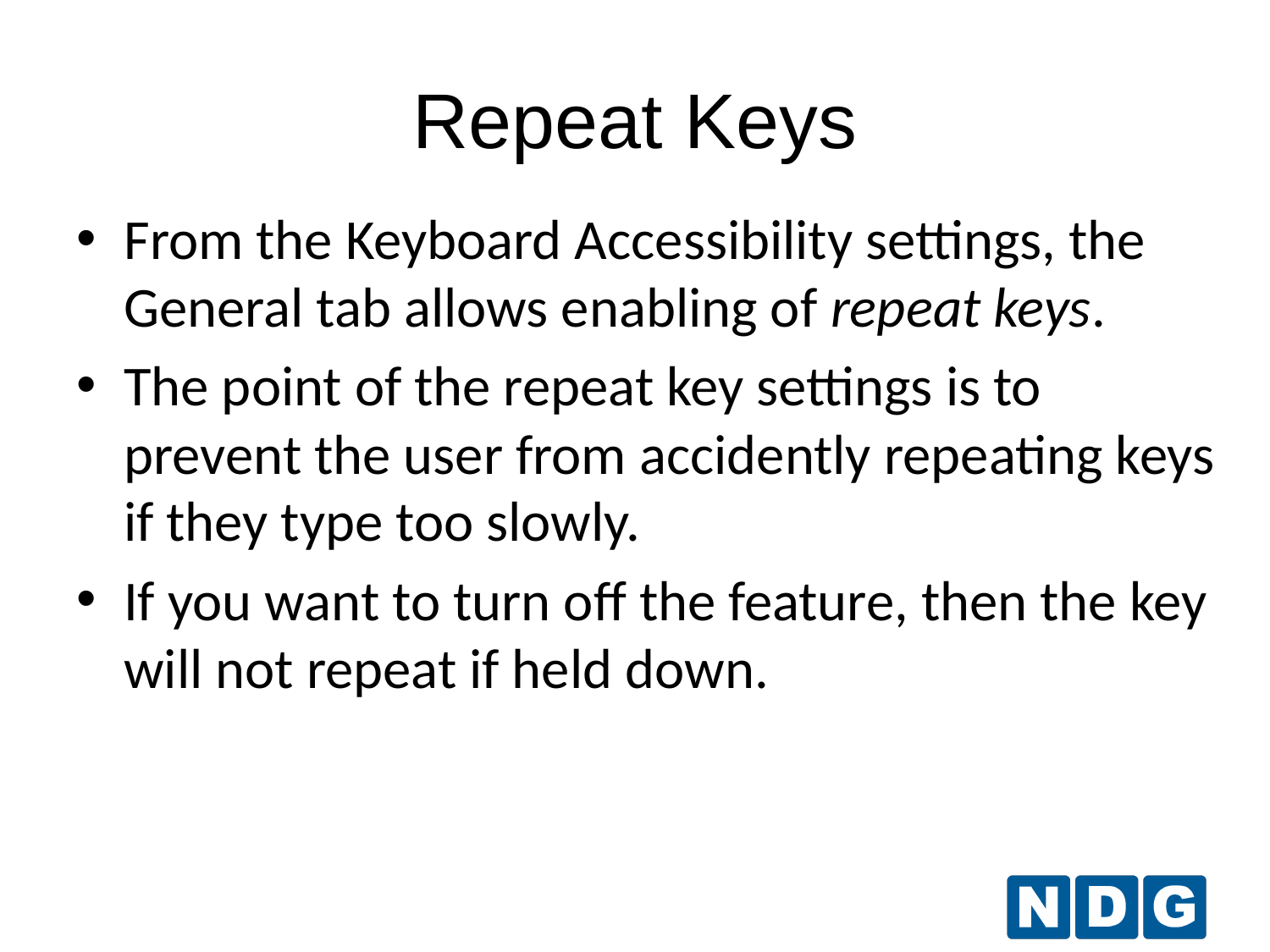

# Repeat Keys
From the Keyboard Accessibility settings, the General tab allows enabling of repeat keys.
The point of the repeat key settings is to prevent the user from accidently repeating keys if they type too slowly.
If you want to turn off the feature, then the key will not repeat if held down.